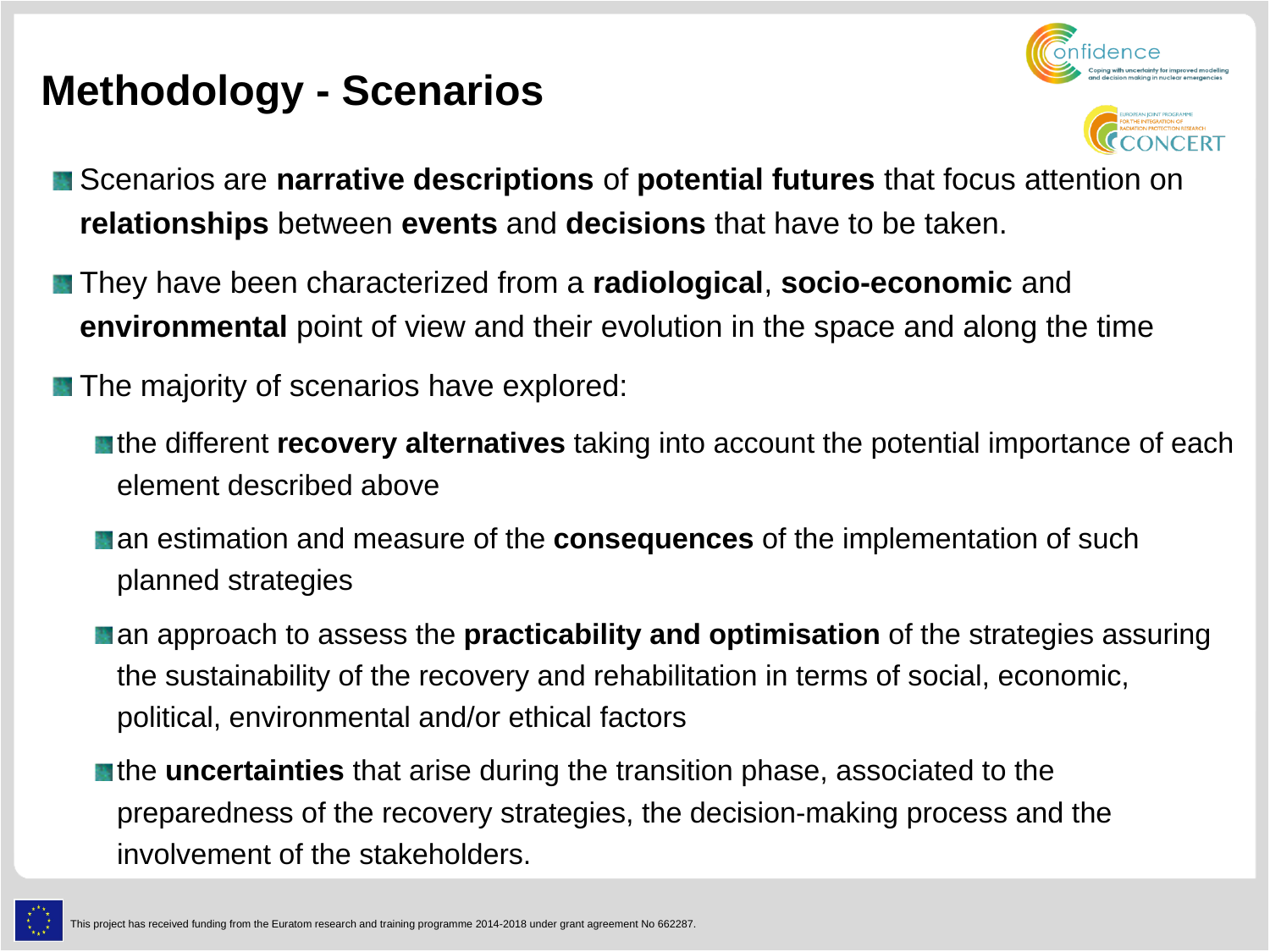

# Methodology - Scenarios
Scenarios are narrative descriptions of potential futures that focus attention on relationships between events and decisions that have to be taken.
They have been characterized from a radiological, socio-economic and environmental point of view and their evolution in the space and along the time
The majority of scenarios have explored:
the different recovery alternatives taking into account the potential importance of each element described above
an estimation and measure of the consequences of the implementation of such planned strategies
an approach to assess the practicability and optimisation of the strategies assuring the sustainability of the recovery and rehabilitation in terms of social, economic, political, environmental and/or ethical factors
the uncertainties that arise during the transition phase, associated to the preparedness of the recovery strategies, the decision-making process and the involvement of the stakeholders.